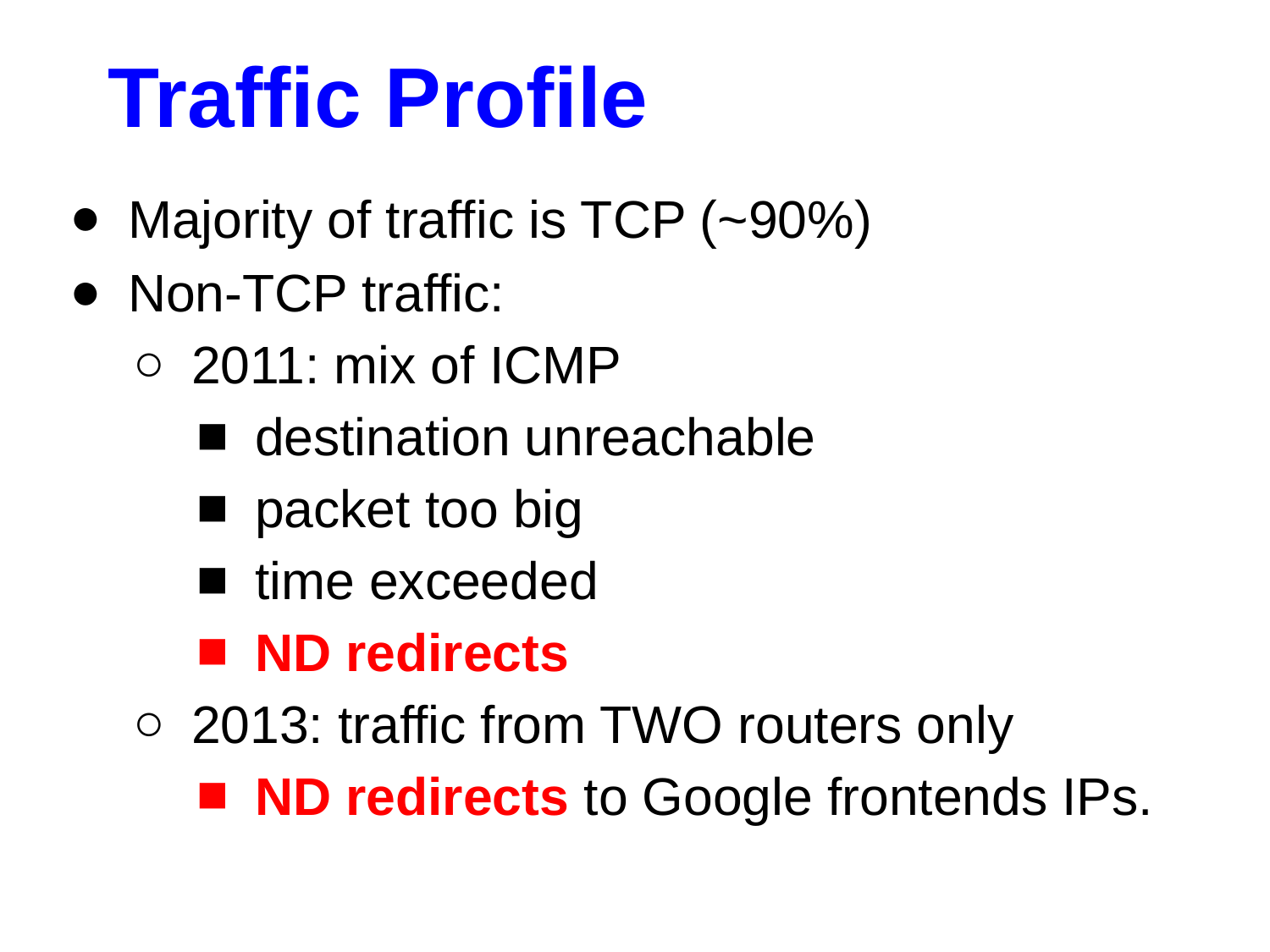

# Traffic Profile
Majority of traffic is TCP (~90%)
Non-TCP traffic:
2011: mix of ICMP
destination unreachable
packet too big
time exceeded
ND redirects
2013: traffic from TWO routers only
ND redirects to Google frontends IPs.